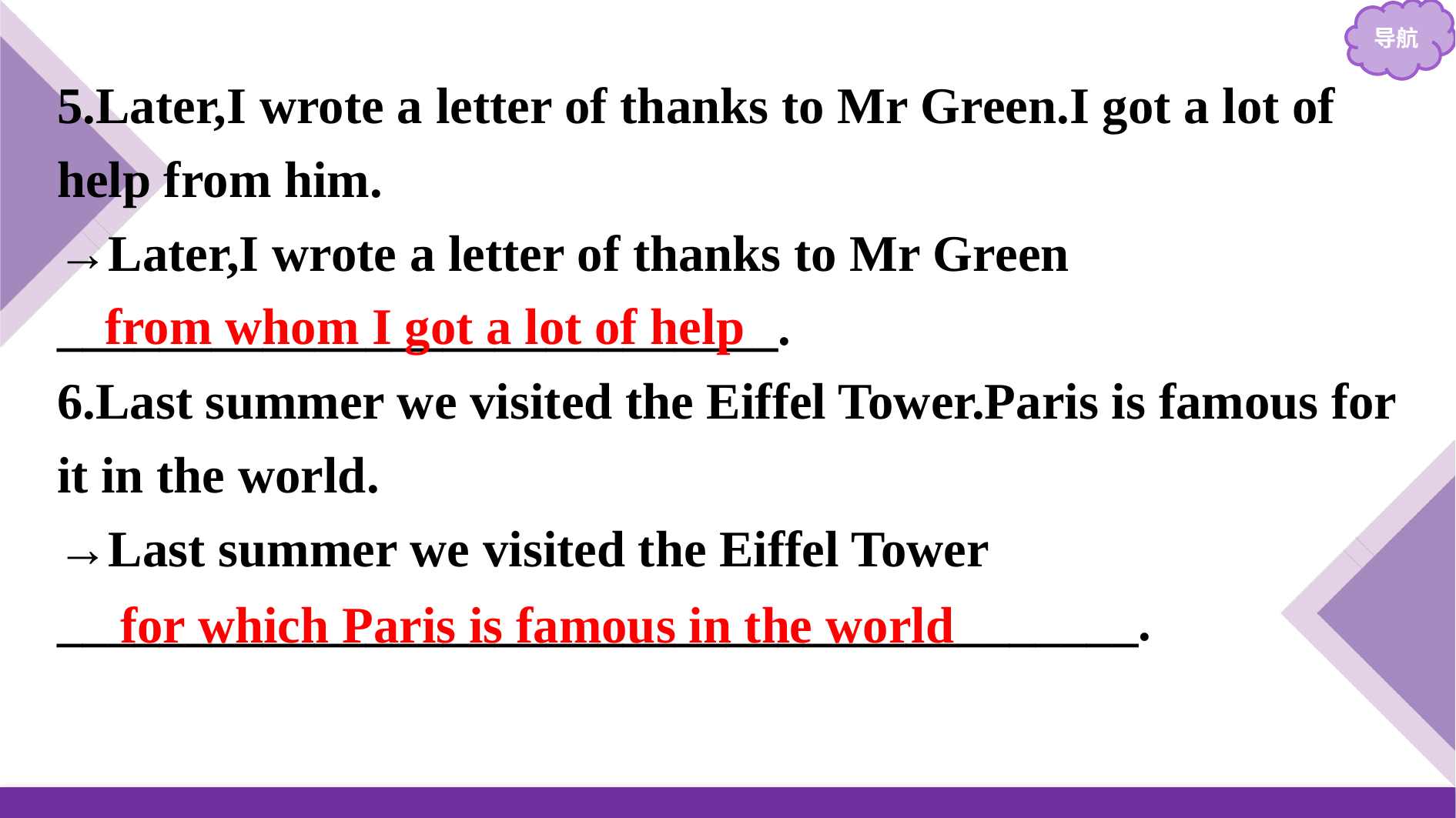

5.Later,I wrote a letter of thanks to Mr Green.I got a lot of help from him.
→Later,I wrote a letter of thanks to Mr Green ____________________________.
6.Last summer we visited the Eiffel Tower.Paris is famous for it in the world.
→Last summer we visited the Eiffel Tower __________________________________________.
from whom I got a lot of help
for which Paris is famous in the world